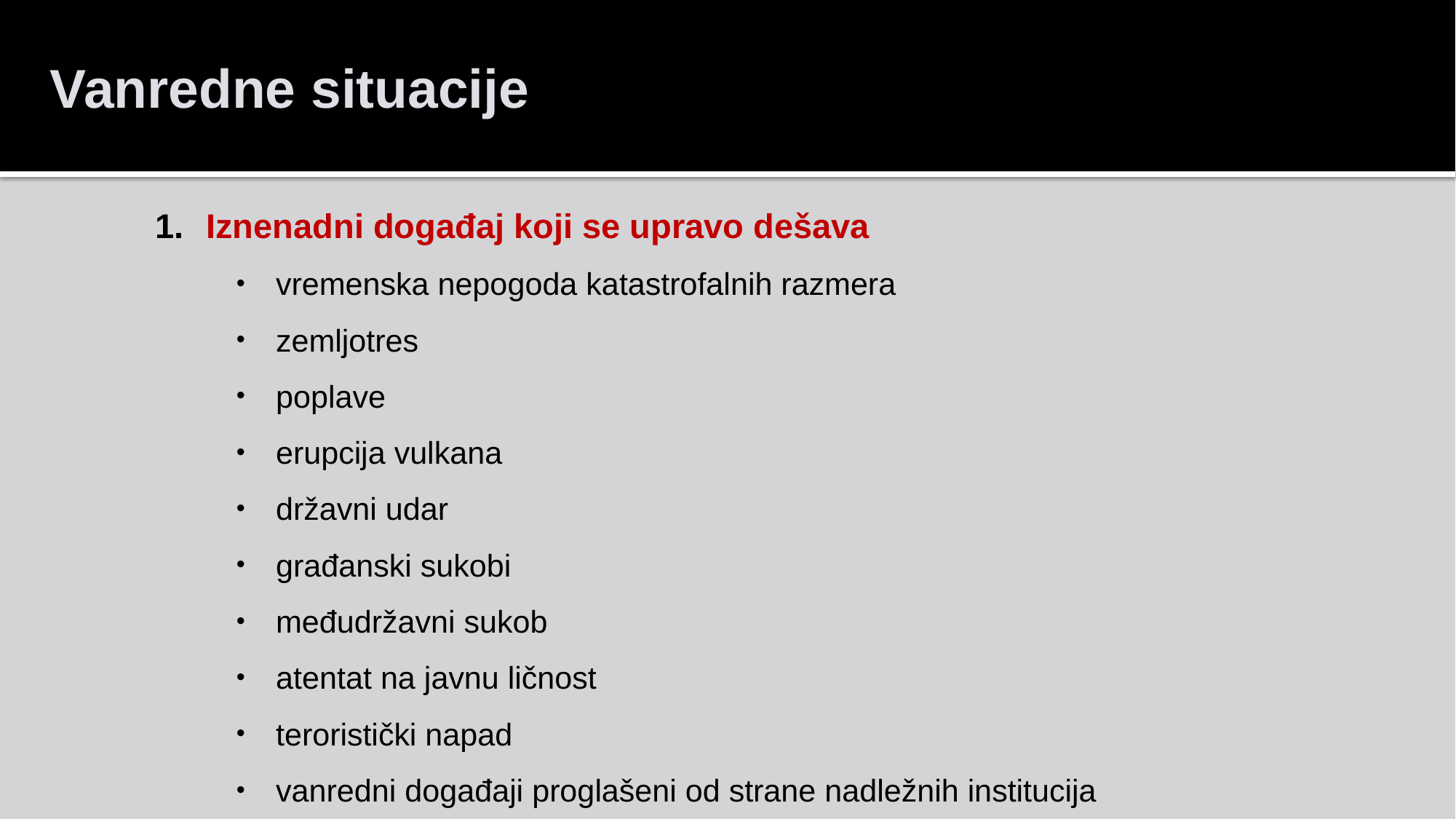

Vanredne situacije
Iznenadni događaj koji se upravo dešava
vremenska nepogoda katastrofalnih razmera
zemljotres
poplave
erupcija vulkana
državni udar
građanski sukobi
međudržavni sukob
atentat na javnu ličnost
teroristički napad
vanredni događaji proglašeni od strane nadležnih institucija